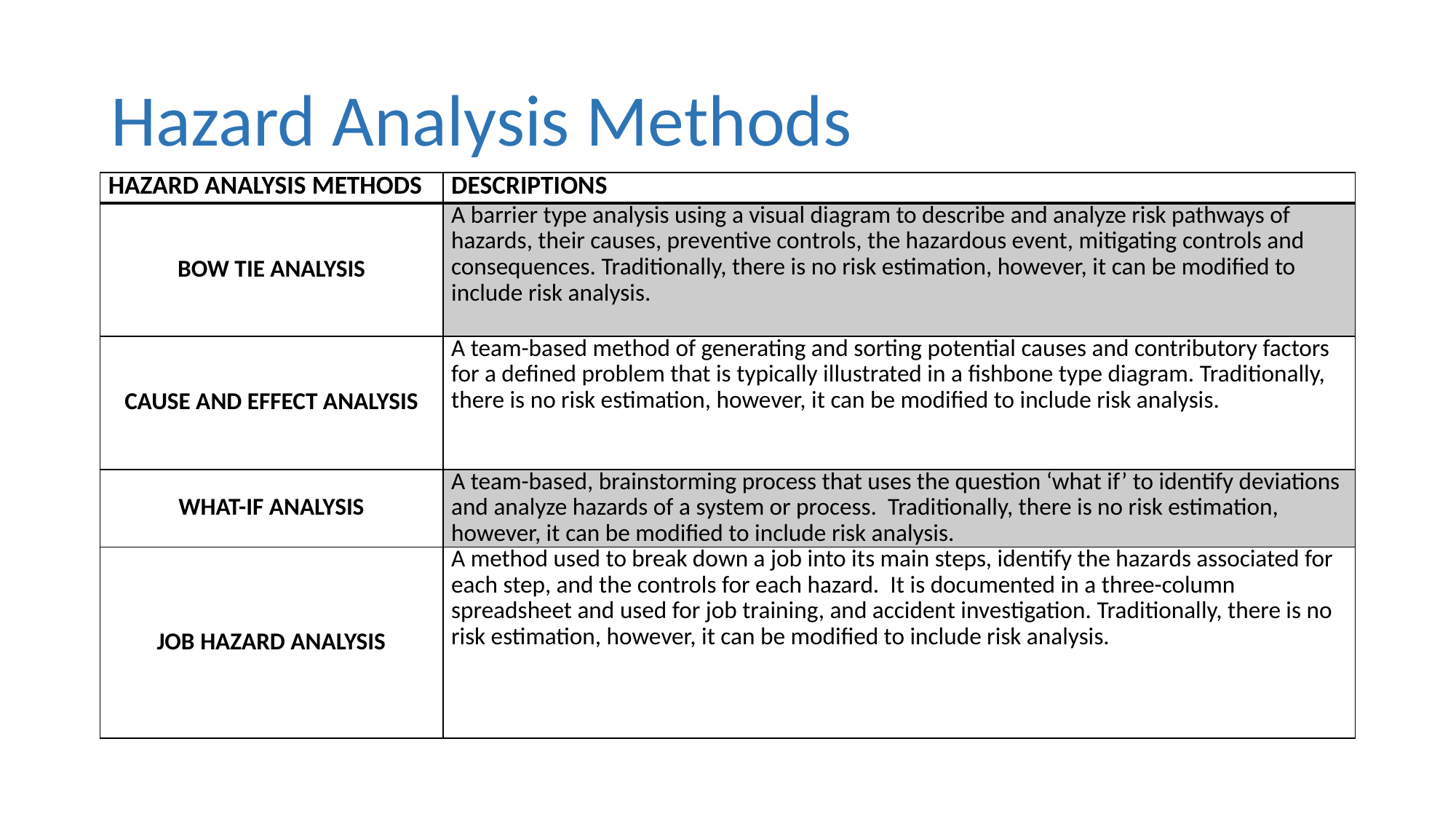

# Hazard Analysis Methods
| Hazard Analysis Methods | Descriptions |
| --- | --- |
| Bow Tie Analysis | A barrier type analysis using a visual diagram to describe and analyze risk pathways of hazards, their causes, preventive controls, the hazardous event, mitigating controls and consequences. Traditionally, there is no risk estimation, however, it can be modified to include risk analysis. |
| Cause and Effect Analysis | A team-based method of generating and sorting potential causes and contributory factors for a defined problem that is typically illustrated in a fishbone type diagram. Traditionally, there is no risk estimation, however, it can be modified to include risk analysis. |
| What-if Analysis | A team-based, brainstorming process that uses the question ‘what if’ to identify deviations and analyze hazards of a system or process. Traditionally, there is no risk estimation, however, it can be modified to include risk analysis. |
| Job hazard analysis | A method used to break down a job into its main steps, identify the hazards associated for each step, and the controls for each hazard. It is documented in a three-column spreadsheet and used for job training, and accident investigation. Traditionally, there is no risk estimation, however, it can be modified to include risk analysis. |